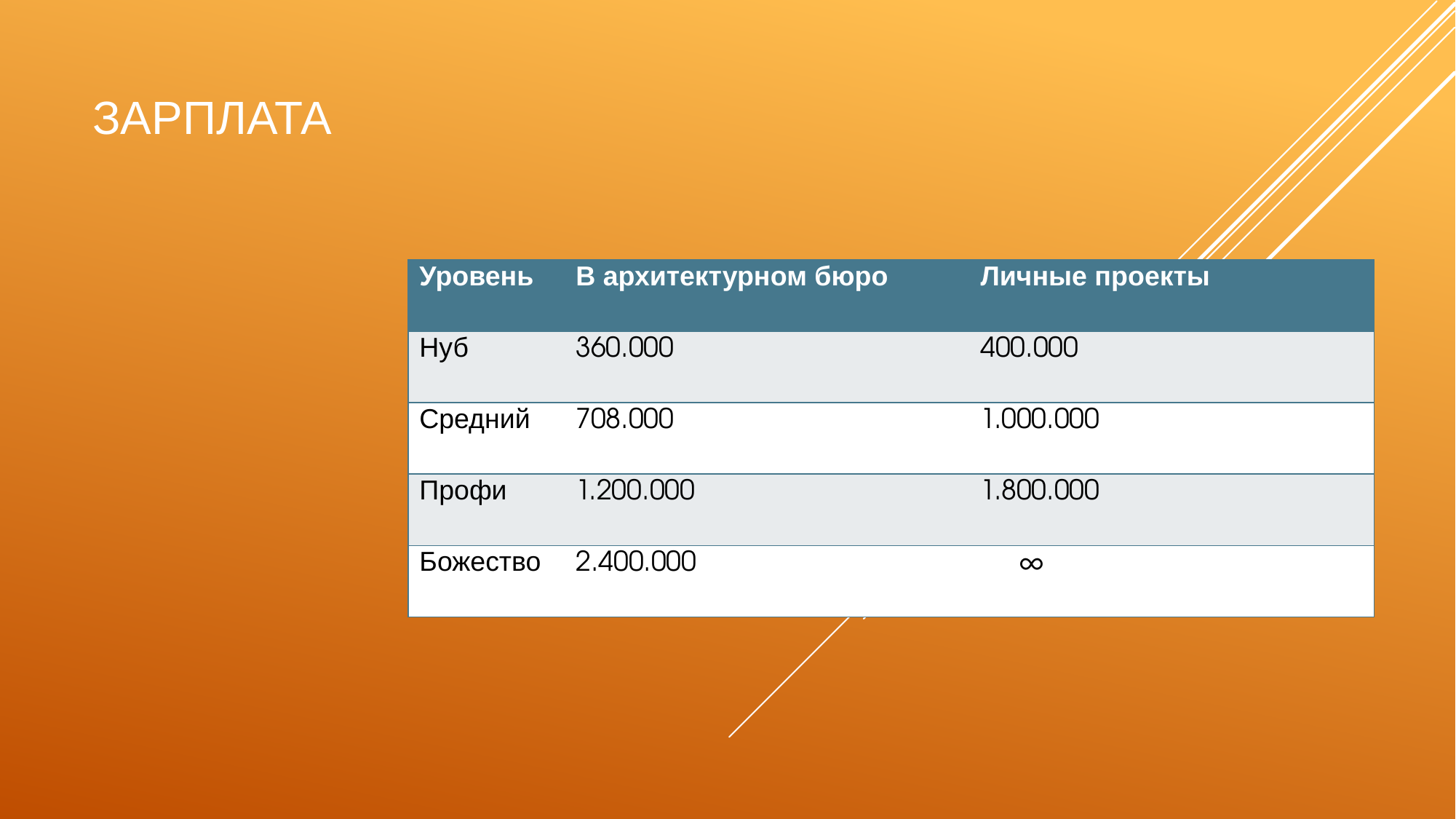

# Зарплата

| Уровень | В архитектурном бюро | Личные проекты |
| --- | --- | --- |
| Нуб | 360.000 | 400.000 |
| Средний | 708.000 | 1.000.000 |
| Профи | 1.200.000 | 1.800.000 |
| Божество | 2.400.000 | ∞ |